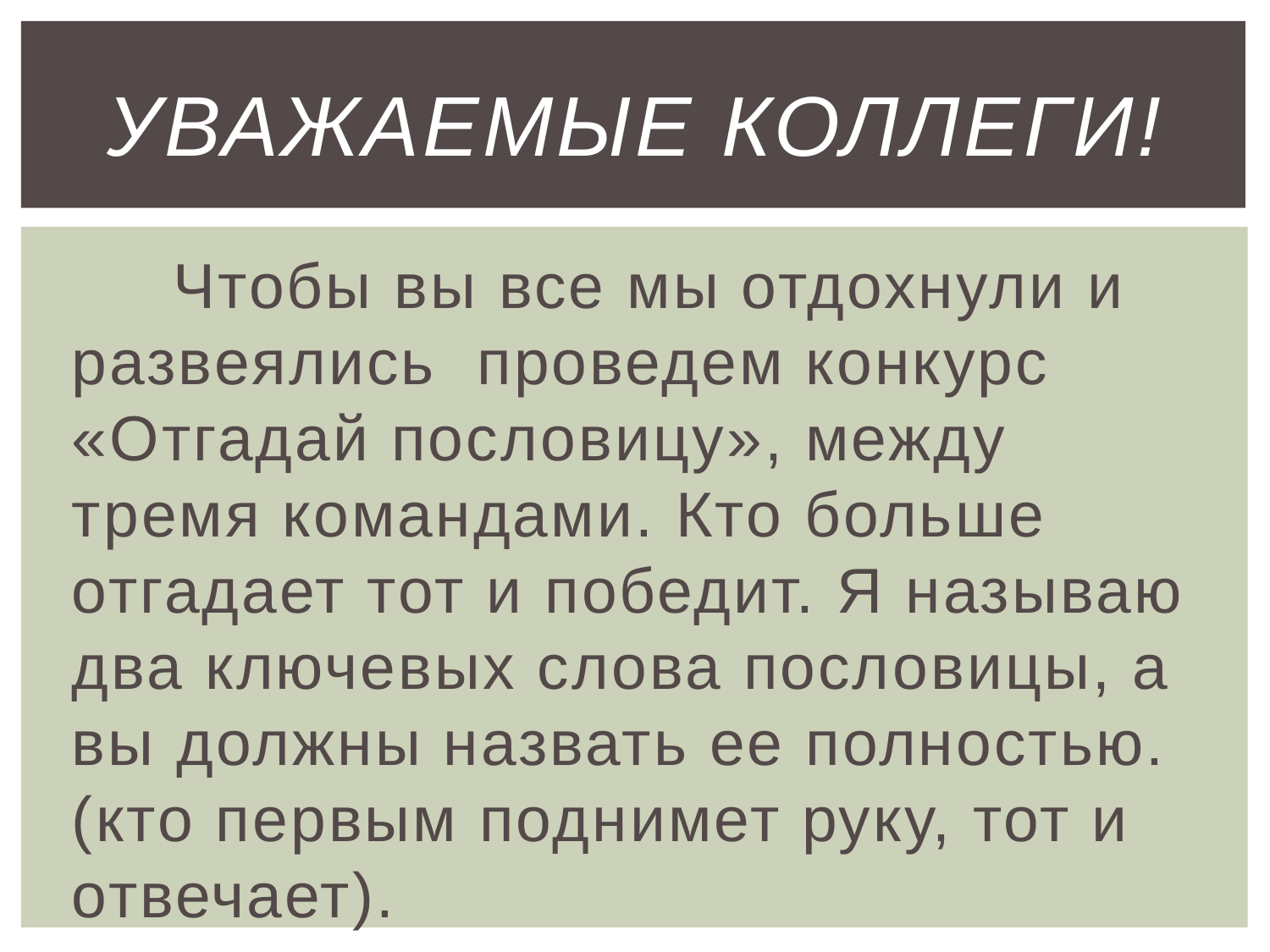

# Уважаемые коллеги!
     Чтобы вы все мы отдохнули и развеялись  проведем конкурс «Отгадай пословицу», между тремя командами. Кто больше отгадает тот и победит. Я называю два ключевых слова пословицы, а вы должны назвать ее полностью. (кто первым поднимет руку, тот и отвечает).